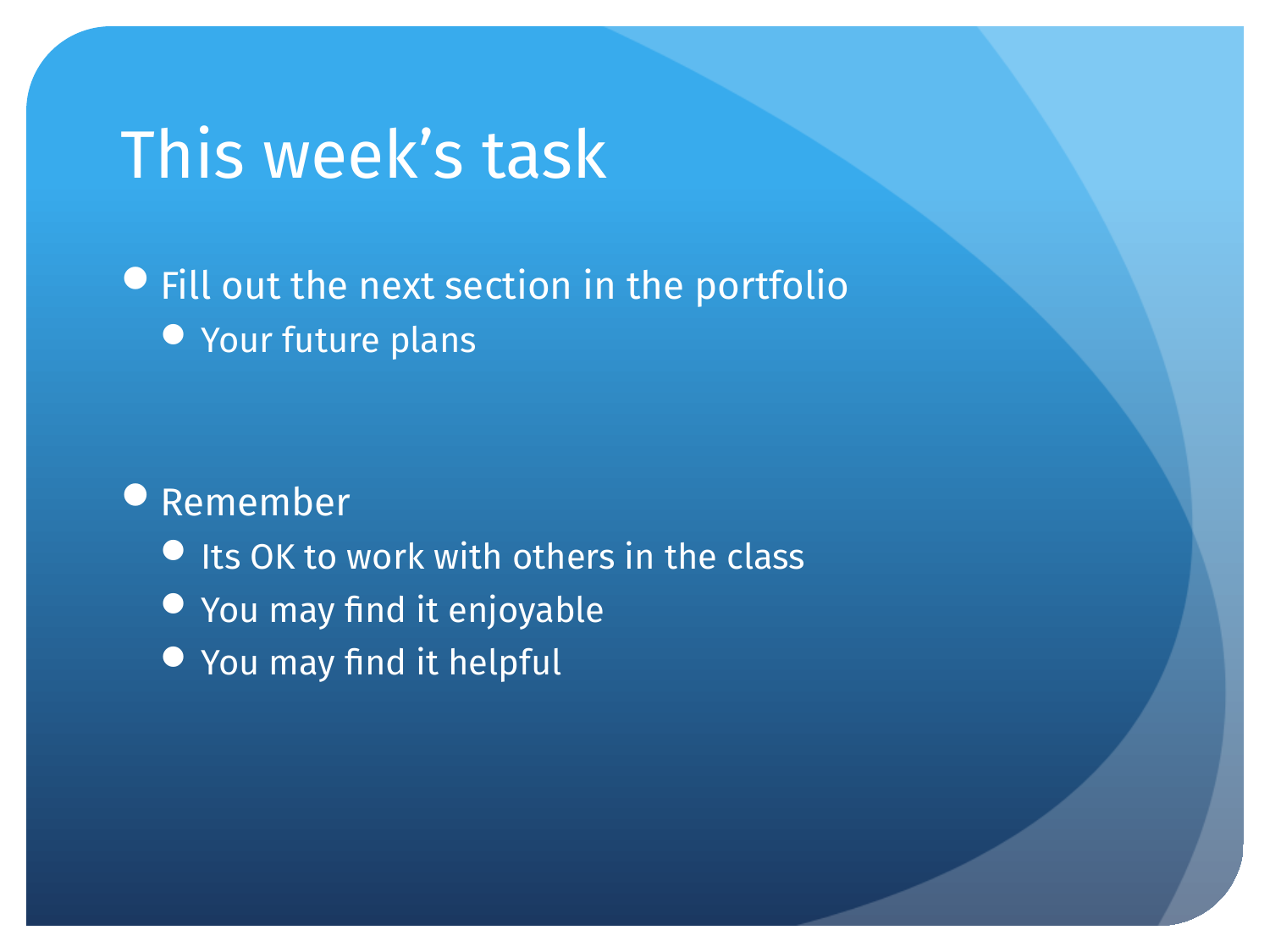

# This week’s task
Fill out the next section in the portfolio
Your future plans

Remember
Its OK to work with others in the class
You may find it enjoyable
You may find it helpful